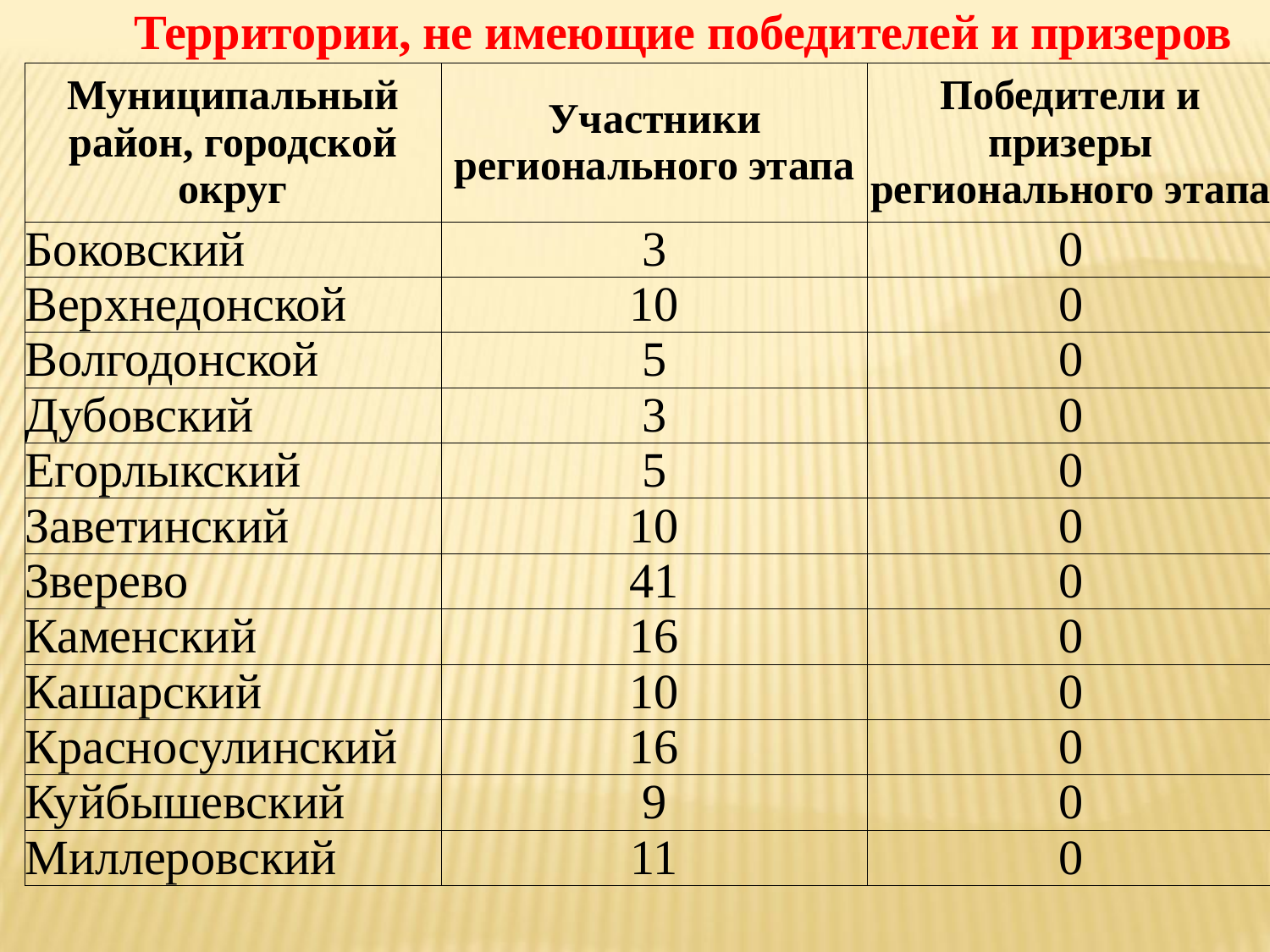

Территории, не имеющие победителей и призеров
| Муниципальный район, городской округ | Участники регионального этапа | Победители и призеры регионального этапа |
| --- | --- | --- |
| Боковский | 3 | 0 |
| Верхнедонской | 10 | 0 |
| Волгодонской | 5 | 0 |
| Дубовский | 3 | 0 |
| Егорлыкский | 5 | 0 |
| Заветинский | 10 | 0 |
| Зверево | 41 | 0 |
| Каменский | 16 | 0 |
| Кашарский | 10 | 0 |
| Красносулинский | 16 | 0 |
| Куйбышевский | 9 | 0 |
| Миллеровский | 11 | 0 |